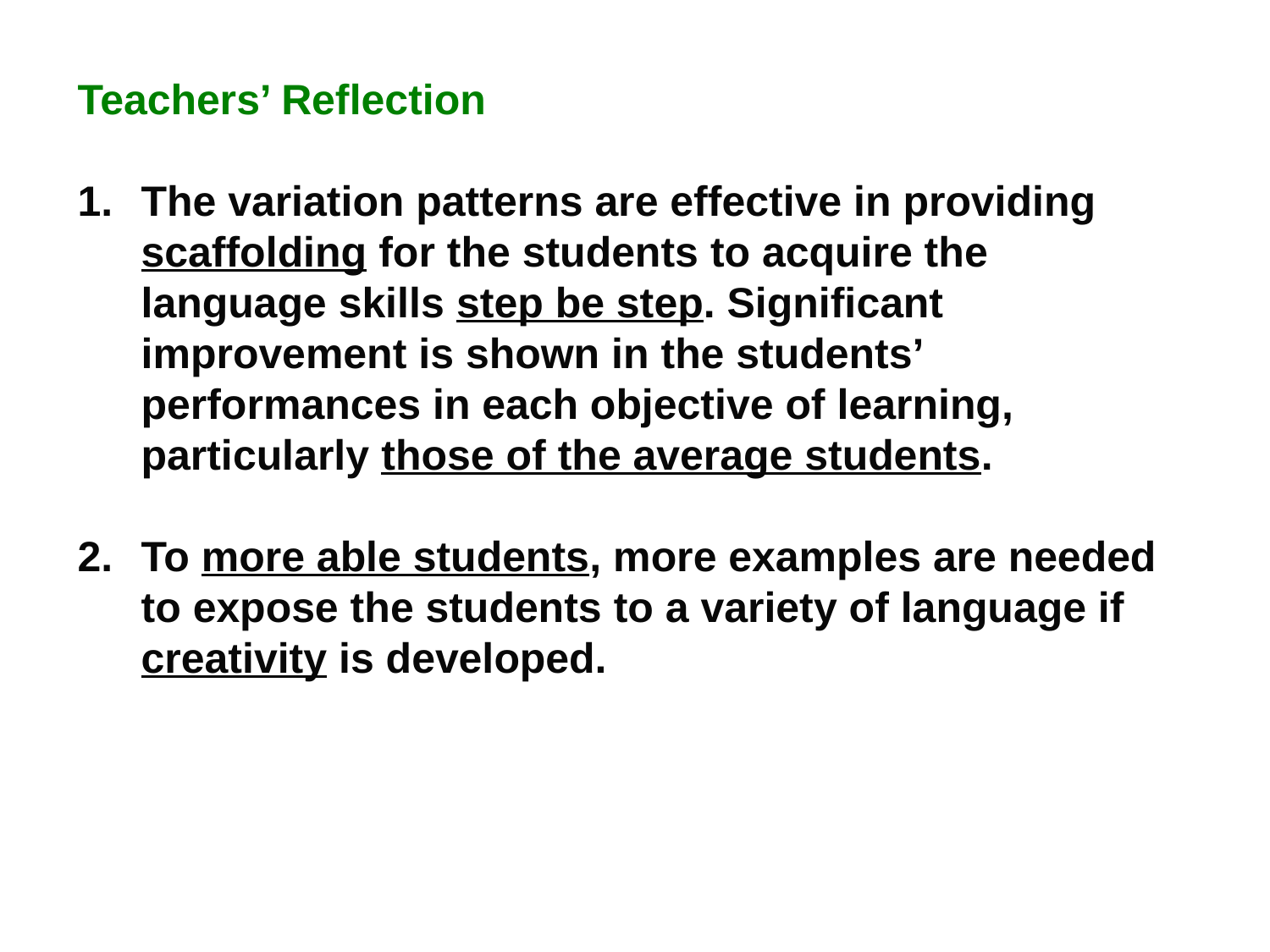

Teachers’ Reflection

The variation patterns are effective in providing scaffolding for the students to acquire the language skills step be step. Significant improvement is shown in the students’ performances in each objective of learning, particularly those of the average students.

To more able students, more examples are needed to expose the students to a variety of language if creativity is developed.